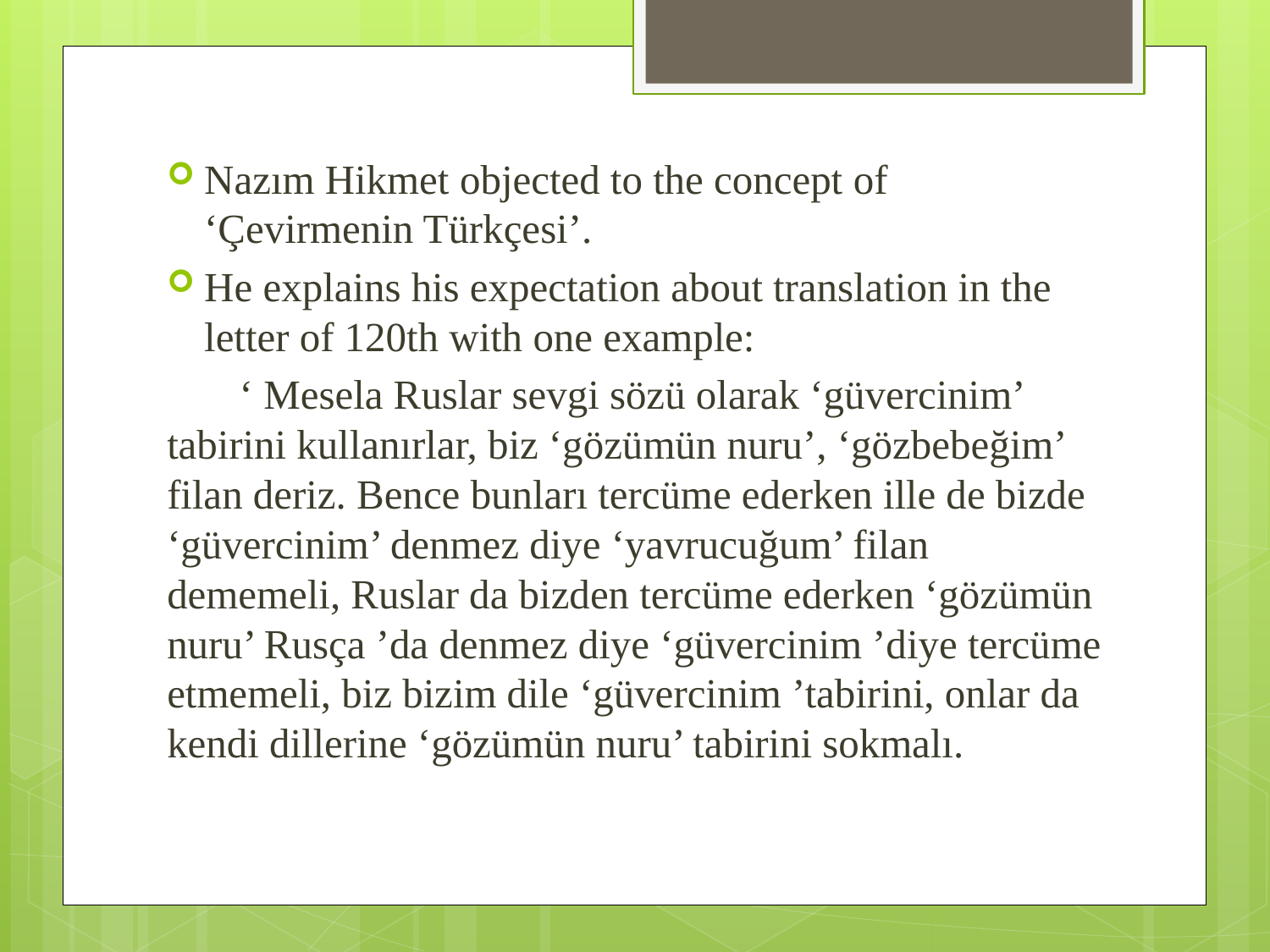

#
Nazım Hikmet objected to the concept of ‘Çevirmenin Türkçesi’.
He explains his expectation about translation in the letter of 120th with one example:
       ‘ Mesela Ruslar sevgi sözü olarak ‘güvercinim’ tabirini kullanırlar, biz ‘gözümün nuru’, ‘gözbebeğim’ filan deriz. Bence bunları tercüme ederken ille de bizde ‘güvercinim’ denmez diye ‘yavrucuğum’ filan dememeli, Ruslar da bizden tercüme ederken ‘gözümün nuru’ Rusça ’da denmez diye ‘güvercinim ’diye tercüme etmemeli, biz bizim dile ‘güvercinim ’tabirini, onlar da kendi dillerine ‘gözümün nuru’ tabirini sokmalı.